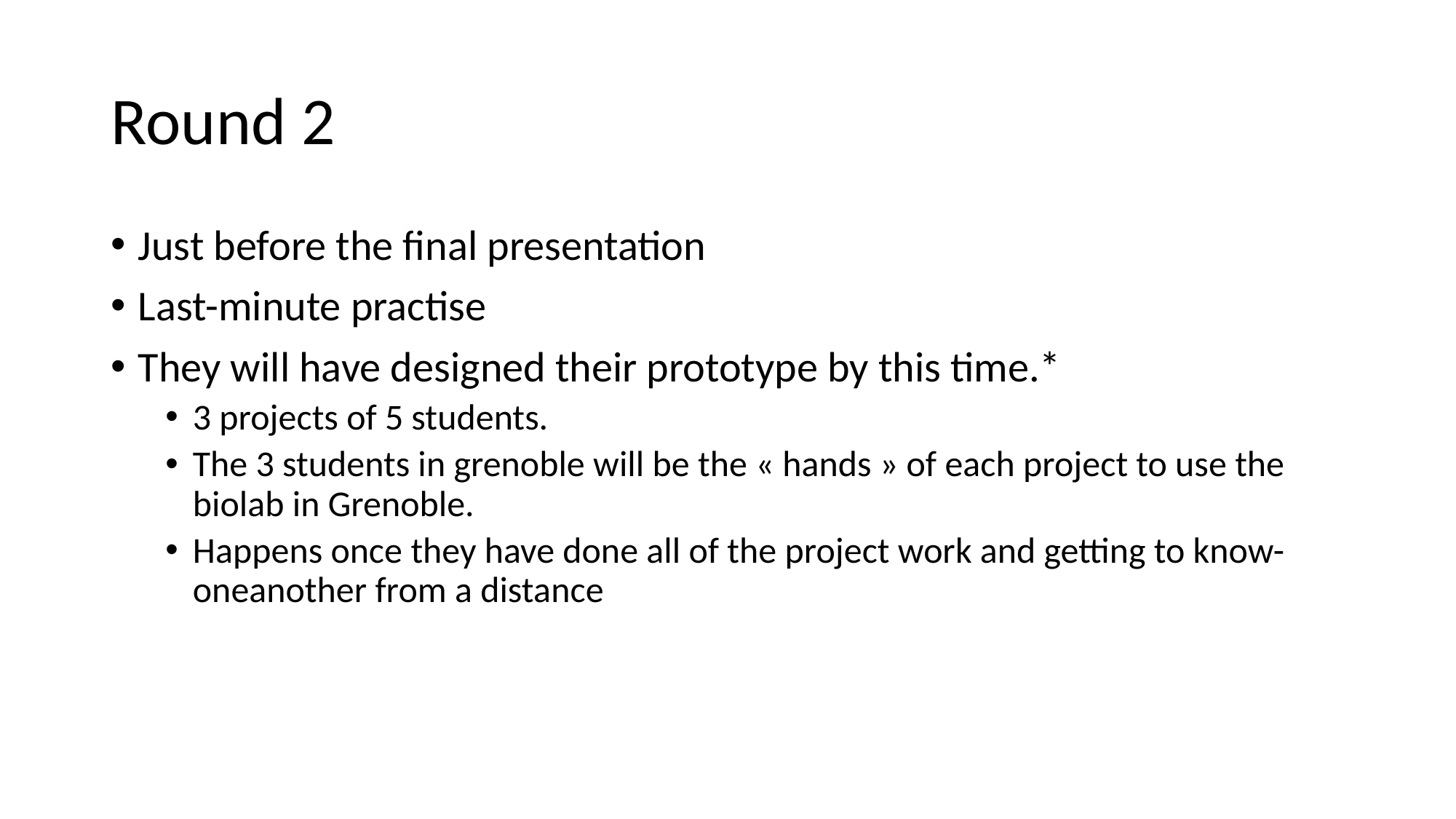

# Round 2
Just before the final presentation
Last-minute practise
They will have designed their prototype by this time.*
3 projects of 5 students.
The 3 students in grenoble will be the « hands » of each project to use the biolab in Grenoble.
Happens once they have done all of the project work and getting to know-oneanother from a distance